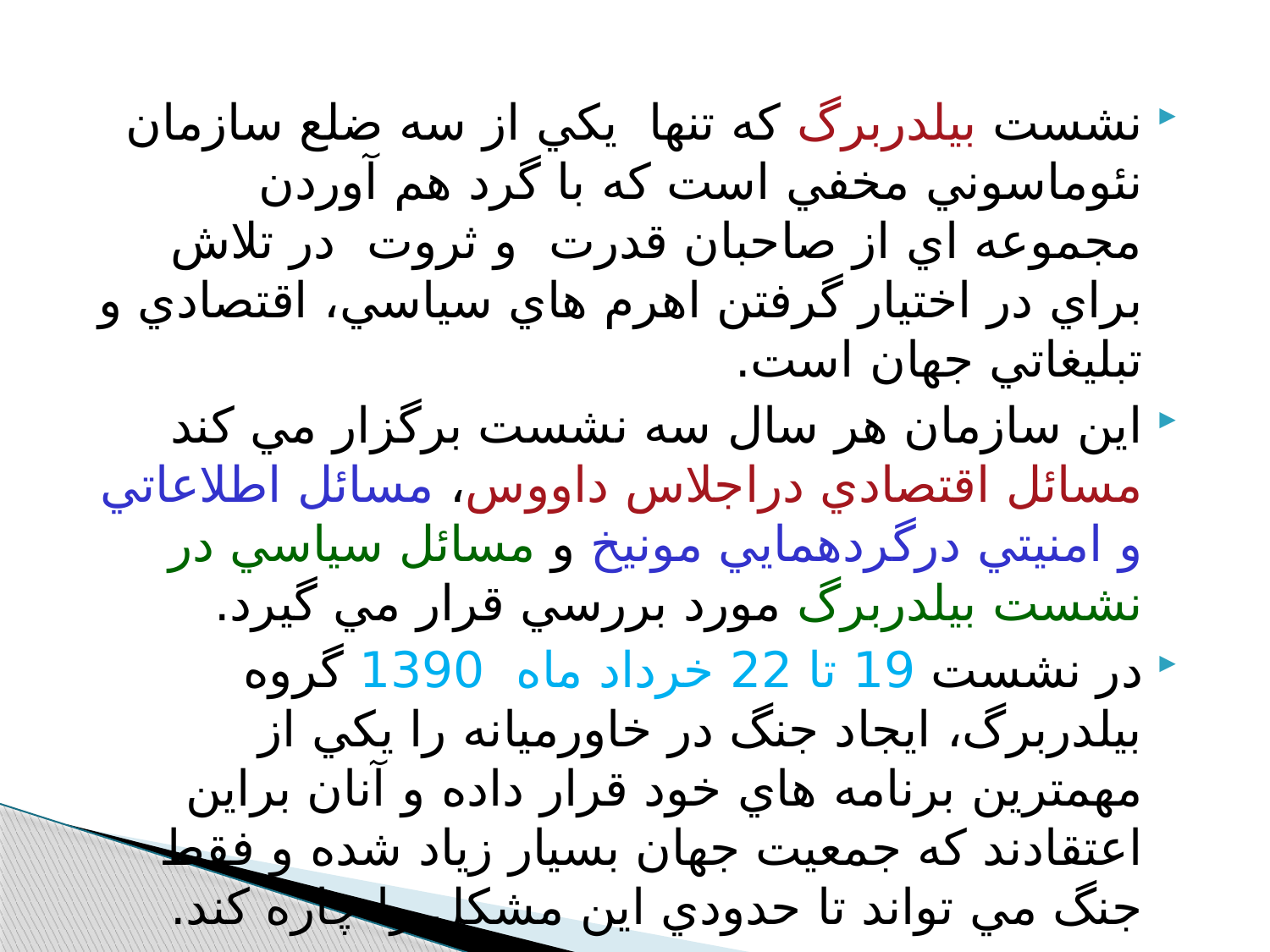

نشست بيلدربرگ که تنها  يکي از سه ضلع سازمان نئوماسوني مخفي است که با گرد هم آوردن مجموعه اي از صاحبان قدرت  و ثروت  در تلاش براي در اختيار گرفتن اهرم هاي سياسي، اقتصادي و تبليغاتي جهان است.
اين سازمان هر سال سه نشست برگزار مي کند مسائل اقتصادي دراجلاس داووس، مسائل اطلاعاتي و امنيتي درگردهمايي مونيخ و مسائل سياسي در نشست بيلدربرگ مورد بررسي قرار مي گيرد.
در نشست 19 تا 22 خرداد ماه  1390 گروه بيلدربرگ، ايجاد جنگ در خاورميانه را يکي از مهمترين برنامه هاي خود قرار داده و آنان براين اعتقادند که جمعيت جهان بسيار زياد شده و فقط جنگ مي تواند تا حدودي اين مشکل را چاره کند.